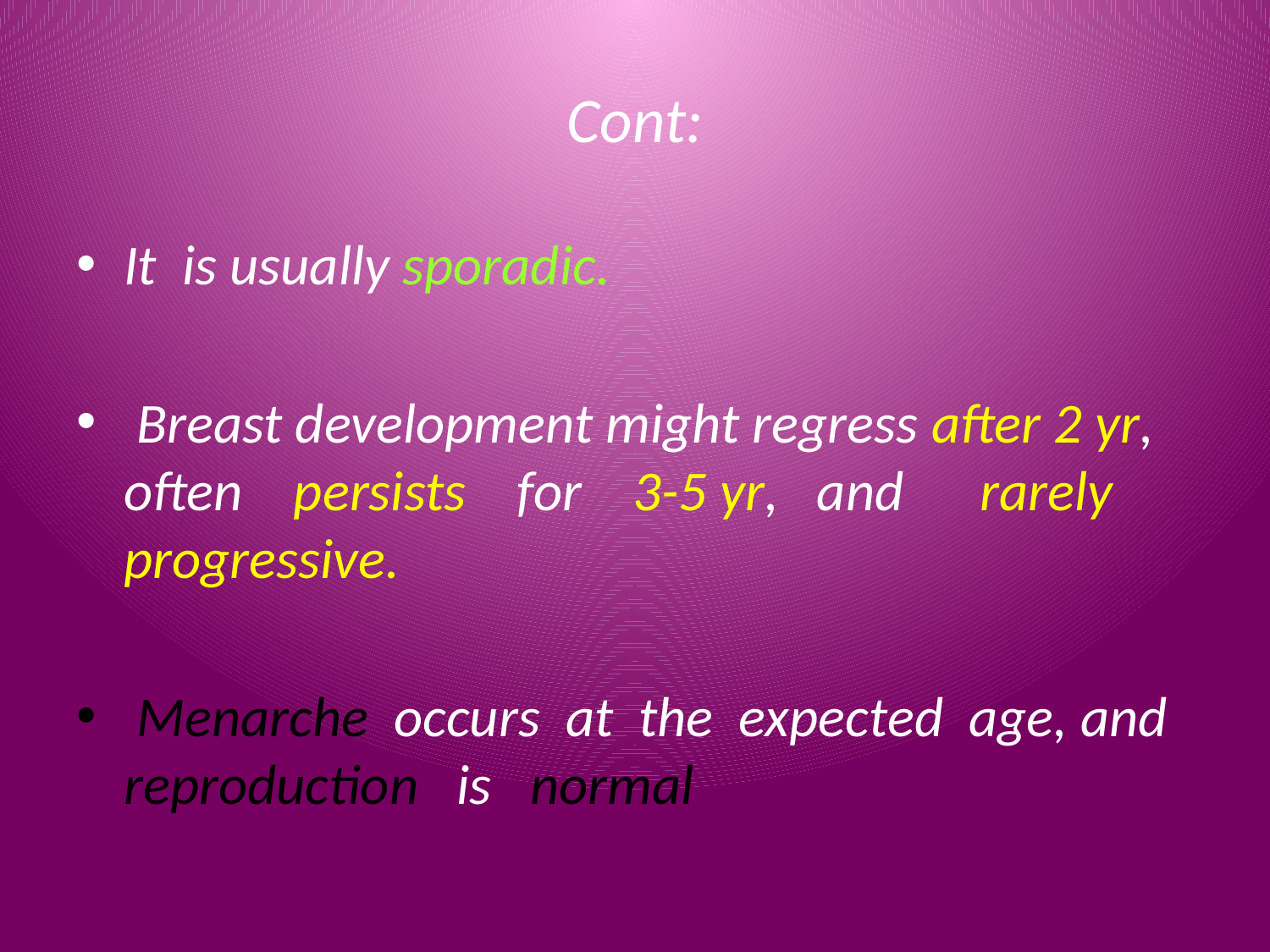

# Cont:
It  is usually sporadic.

 Breast development might regress after 2 yr, often    persists    for    3-5 yr,   and      rarely progressive.

 Menarche  occurs  at  the  expected  age, and reproduction   is   normal